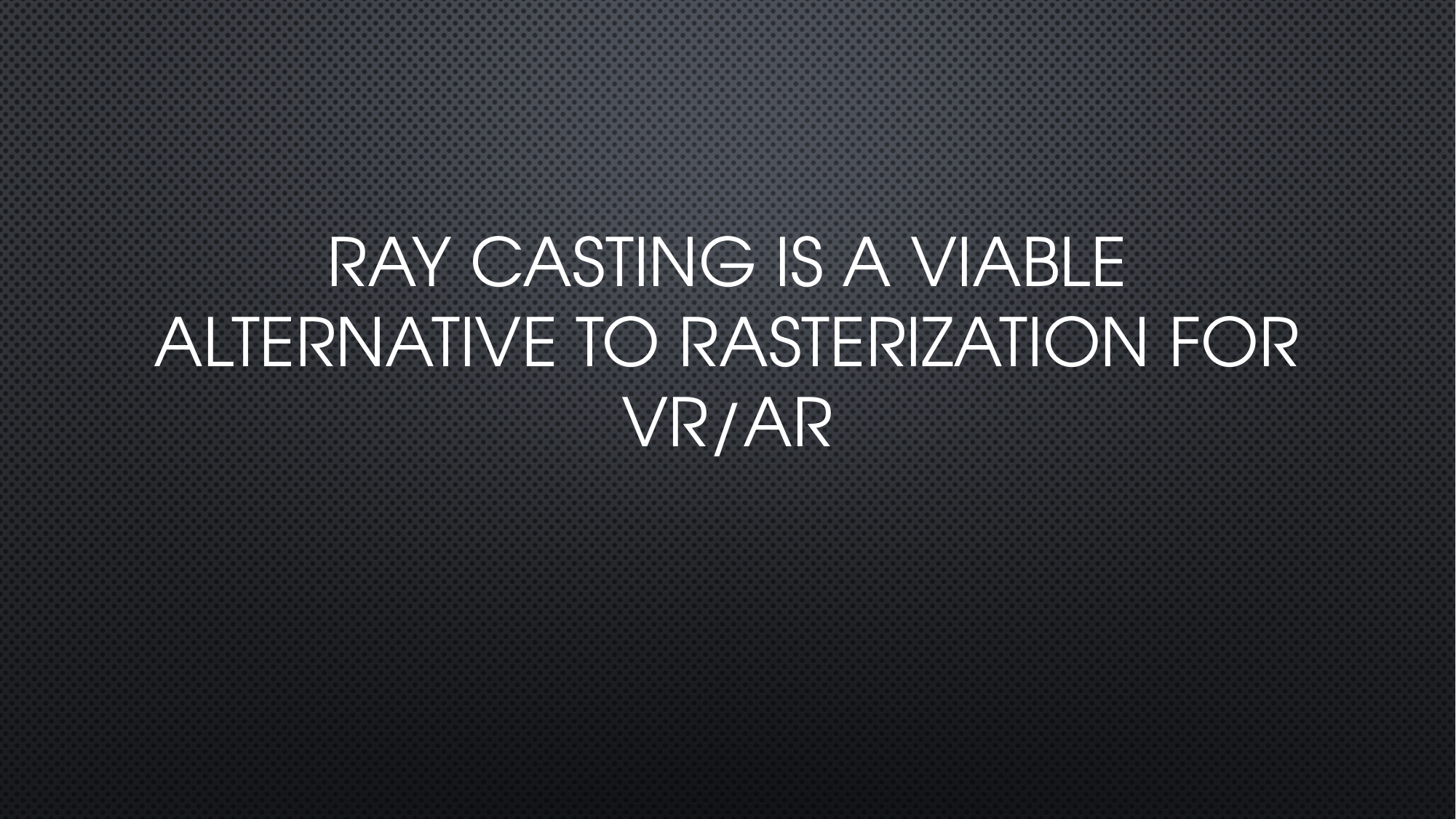

#
Ray casting is a viable alternative to rasterization for VR/AR